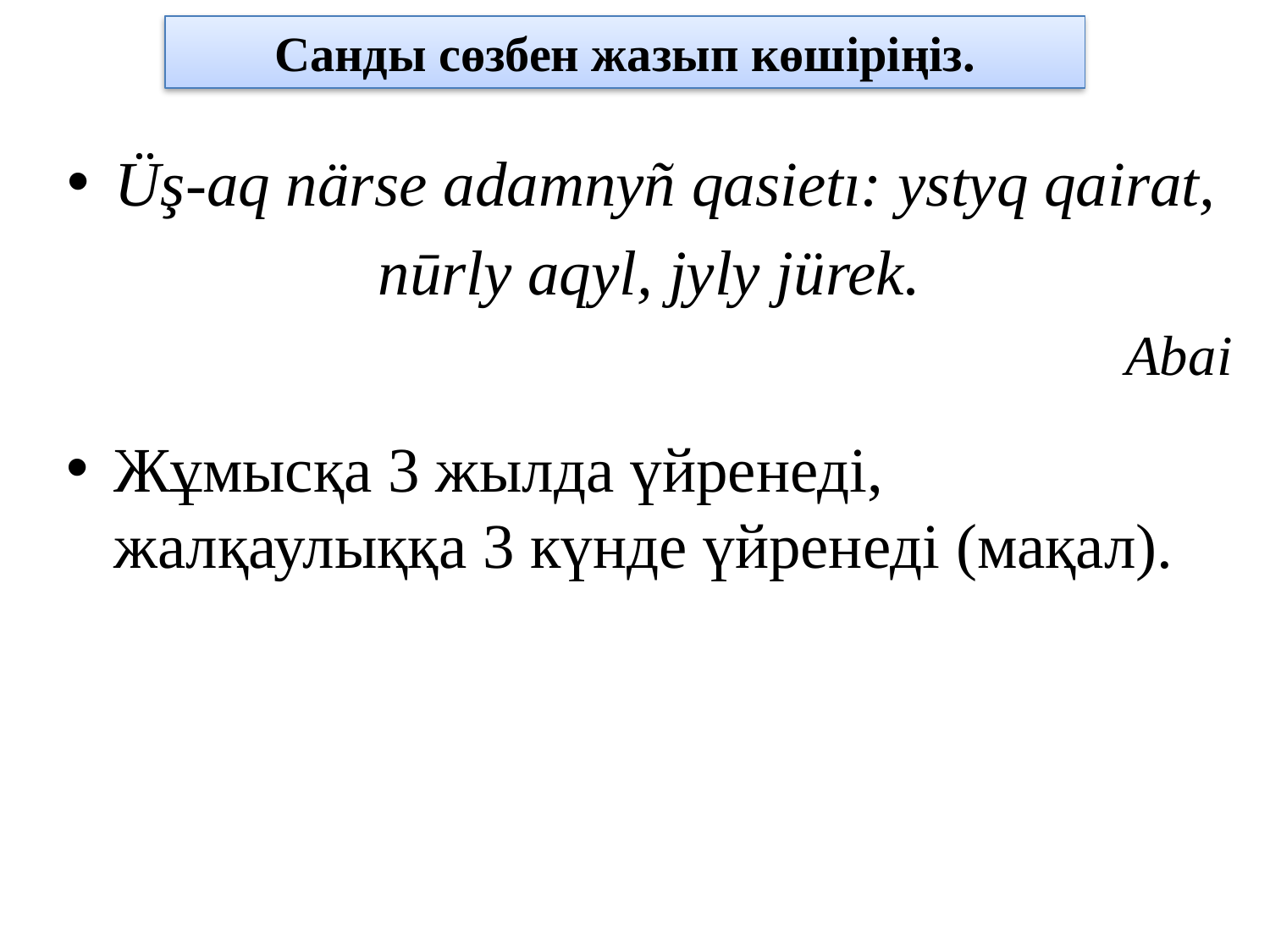

Санды сөзбен жазып көшіріңіз.
Üş-aq närse adamnyñ qasietı: ystyq qairat,
nūrly aqyl, jyly jürek.
Abai

Жұмысқа 3 жылда үйренеді, жалқаулыққа 3 күнде үйренеді (мақал).